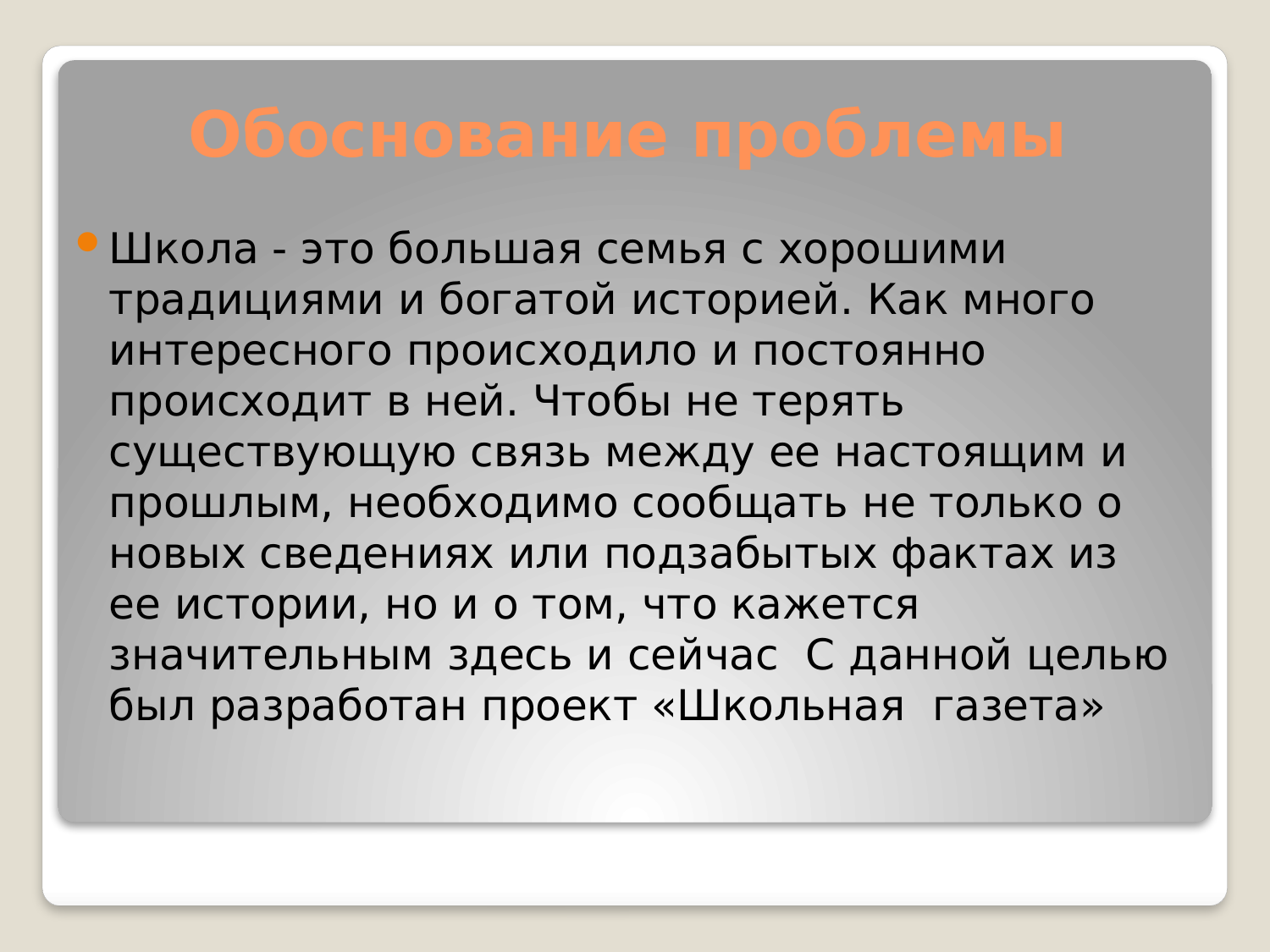

# Обоснование проблемы
Школа - это большая семья с хорошими традициями и богатой историей. Как много интересного происходило и постоянно происходит в ней. Чтобы не терять существующую связь между ее настоящим и прошлым, необходимо сообщать не только о новых сведениях или подзабытых фактах из ее истории, но и о том, что кажется значительным здесь и сейчас  С данной целью был разработан проект «Школьная  газета»